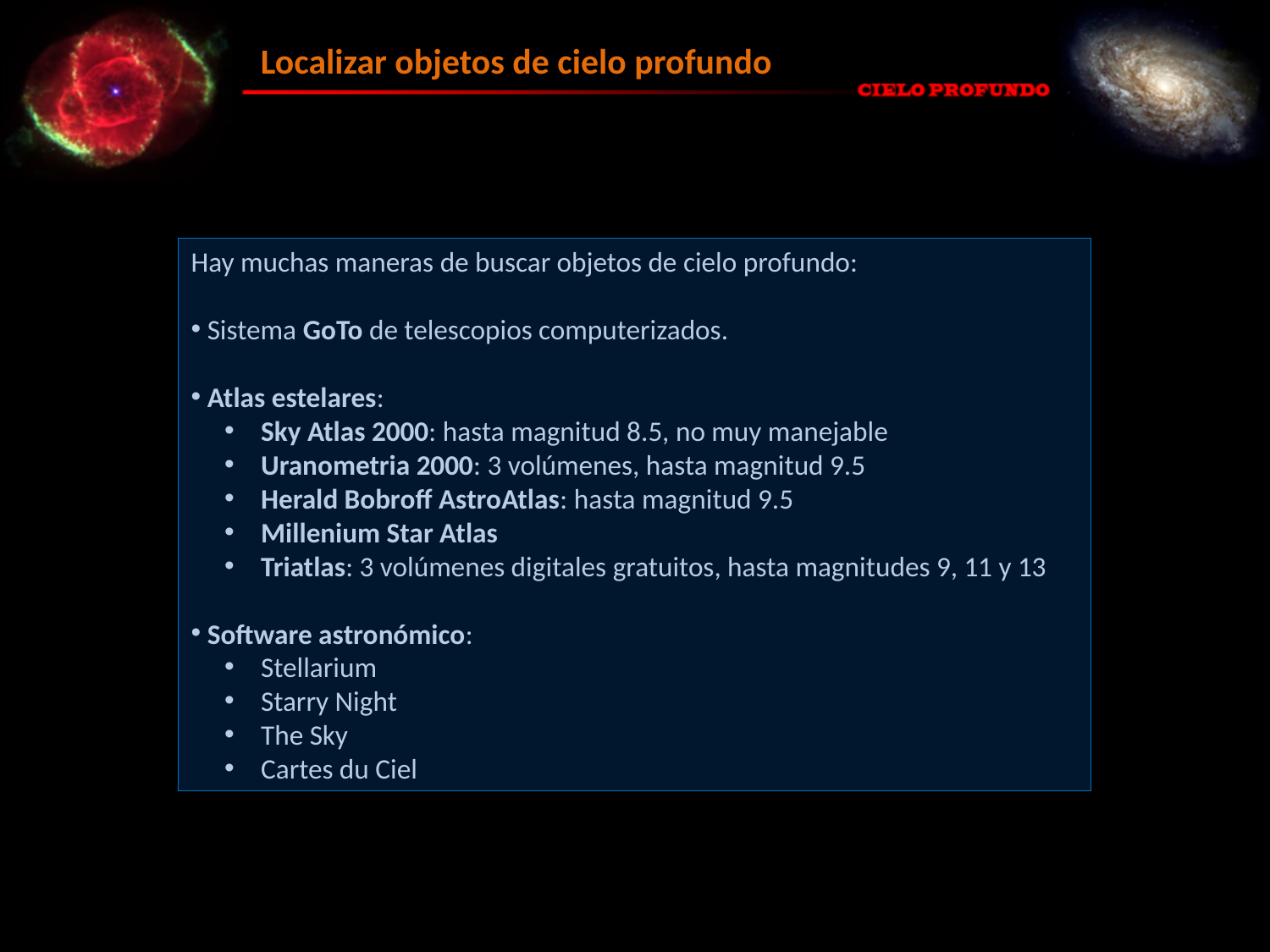

Localizar objetos de cielo profundo
Hay muchas maneras de buscar objetos de cielo profundo:

 Sistema GoTo de telescopios computerizados.

 Atlas estelares:
 Sky Atlas 2000: hasta magnitud 8.5, no muy manejable
 Uranometria 2000: 3 volúmenes, hasta magnitud 9.5
 Herald Bobroff AstroAtlas: hasta magnitud 9.5
 Millenium Star Atlas
 Triatlas: 3 volúmenes digitales gratuitos, hasta magnitudes 9, 11 y 13

 Software astronómico:
 Stellarium
 Starry Night
 The Sky
 Cartes du Ciel